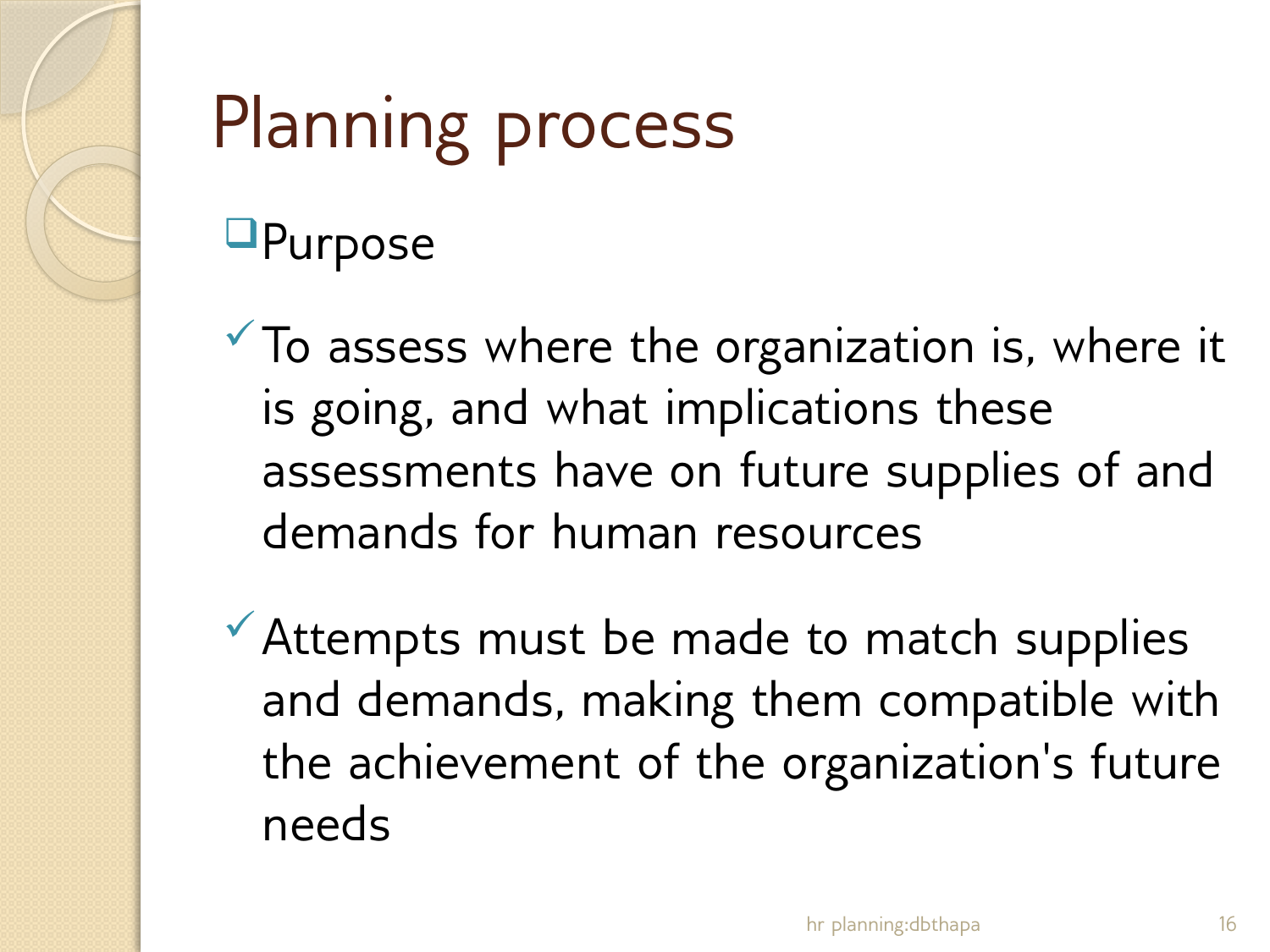

# Planning process
Purpose

To assess where the organization is, where it is going, and what implications these assessments have on future supplies of and demands for human resources

Attempts must be made to match supplies and demands, making them compatible with the achievement of the organization's future needs
hr planning:dbthapa
16